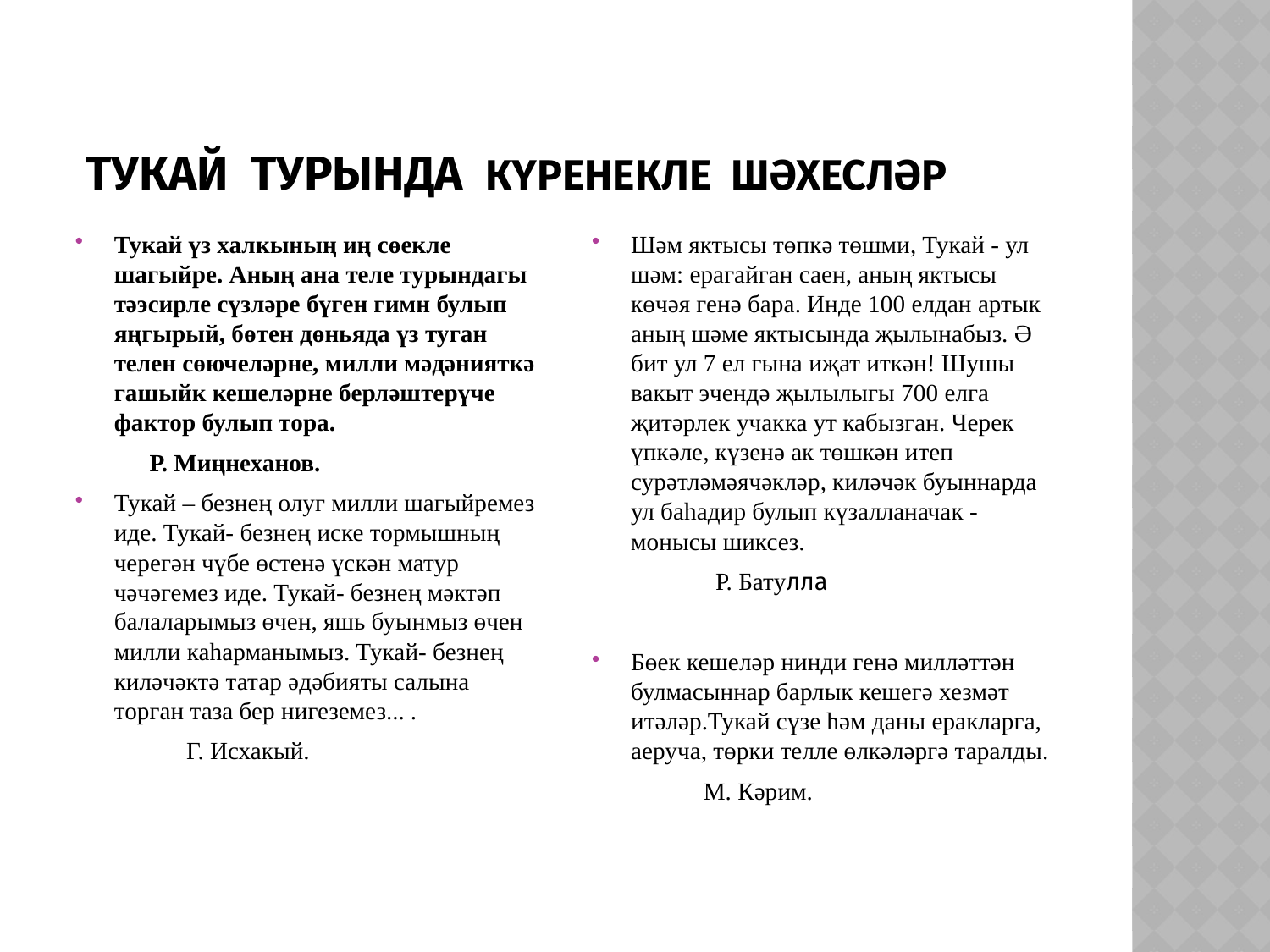

# Тукай  турында  күренекле  шәхесләр
Тукай үз халкының иң сөекле шагыйре. Аның ана теле турындагы тәэсирле сүзләре бүген гимн булып яңгырый, бөтен дөньяда үз туган телен сөючеләрне, милли мәдәнияткә гашыйк кешеләрне берләштерүче фактор булып тора.
            Р. Миңнеханов.
Тукай – безнең олуг милли шагыйремез иде. Тукай- безнең иске тормышның черегән чүбе өстенә үскән матур чәчәгемез иде. Тукай- безнең мәктәп балаларымыз өчен, яшь буынмыз өчен милли каһарманымыз. Тукай- безнең киләчәктә татар әдәбияты салына торган таза бер нигеземез... .
                  Г. Исхакый.

Шәм яктысы төпкә төшми, Тукай - ул шәм: ерагайган саен, аның яктысы көчәя генә бара. Инде 100 елдан артык аның шәме яктысында җылынабыз. Ә бит ул 7 ел гына иҗат иткән! Шушы вакыт эчендә җылылыгы 700 елга җитәрлек учакка ут кабызган. Черек үпкәле, күзенә ак төшкән итеп сурәтләмәячәкләр, киләчәк буыннарда ул баһадир булып күзалланачак - монысы шиксез.
                    Р. Батулла

Бөек кешеләр нинди генә милләттән булмасыннар барлык кешегә хезмәт итәләр.Тукай сүзе һәм даны еракларга, аеруча, төрки телле өлкәләргә таралды.
                  М. Кәрим.